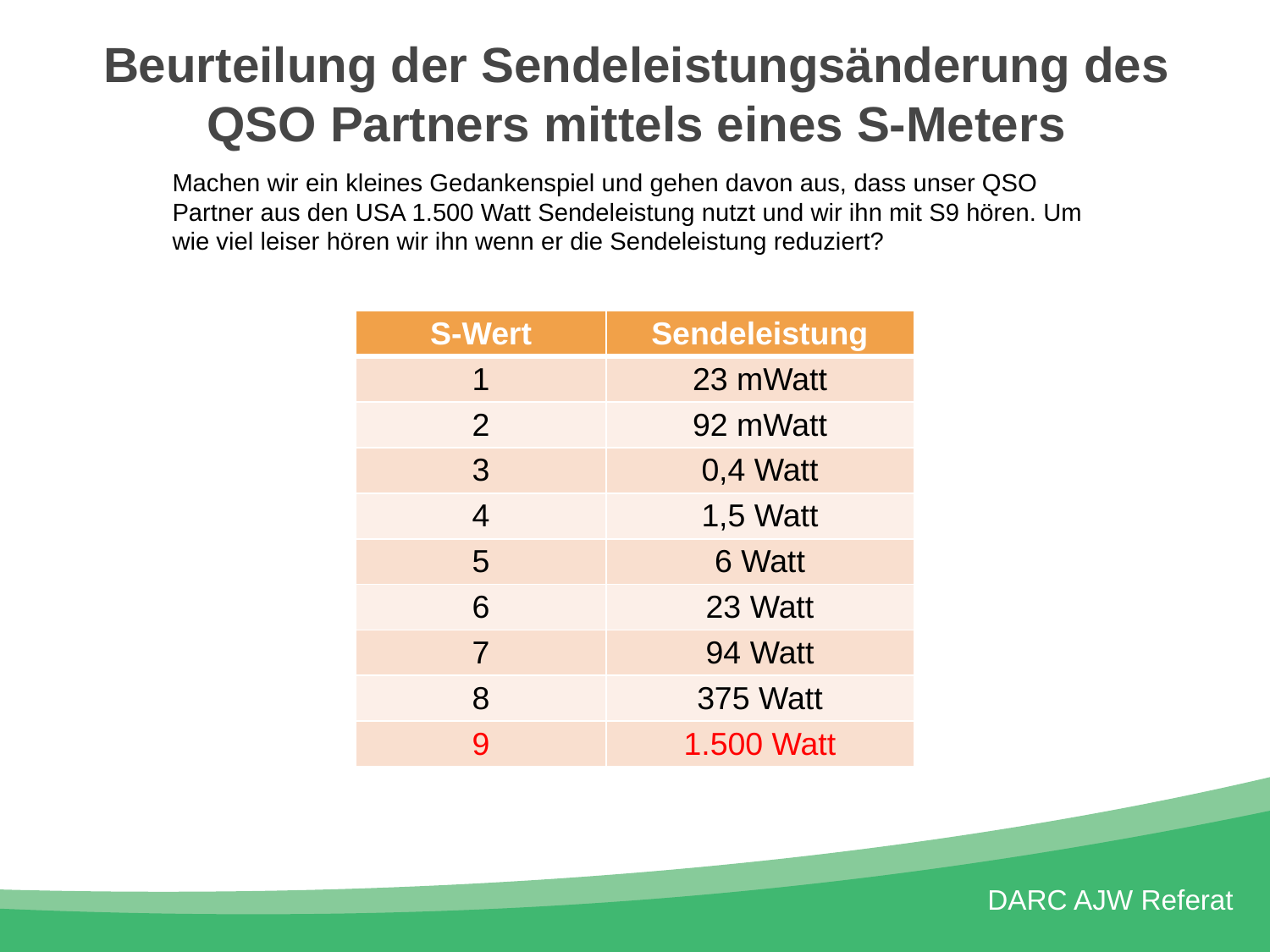

# Beurteilung der Sendeleistungsänderung des QSO Partners mittels eines S-Meters

Machen wir ein kleines Gedankenspiel und gehen davon aus, dass unser QSO Partner aus den USA 1.500 Watt Sendeleistung nutzt und wir ihn mit S9 hören. Um wie viel leiser hören wir ihn wenn er die Sendeleistung reduziert?
| S-Wert | Sendeleistung |
| --- | --- |
| 1 | 23 mWatt |
| 2 | 92 mWatt |
| 3 | 0,4 Watt |
| 4 | 1,5 Watt |
| 5 | 6 Watt |
| 6 | 23 Watt |
| 7 | 94 Watt |
| 8 | 375 Watt |
| 9 | 1.500 Watt |